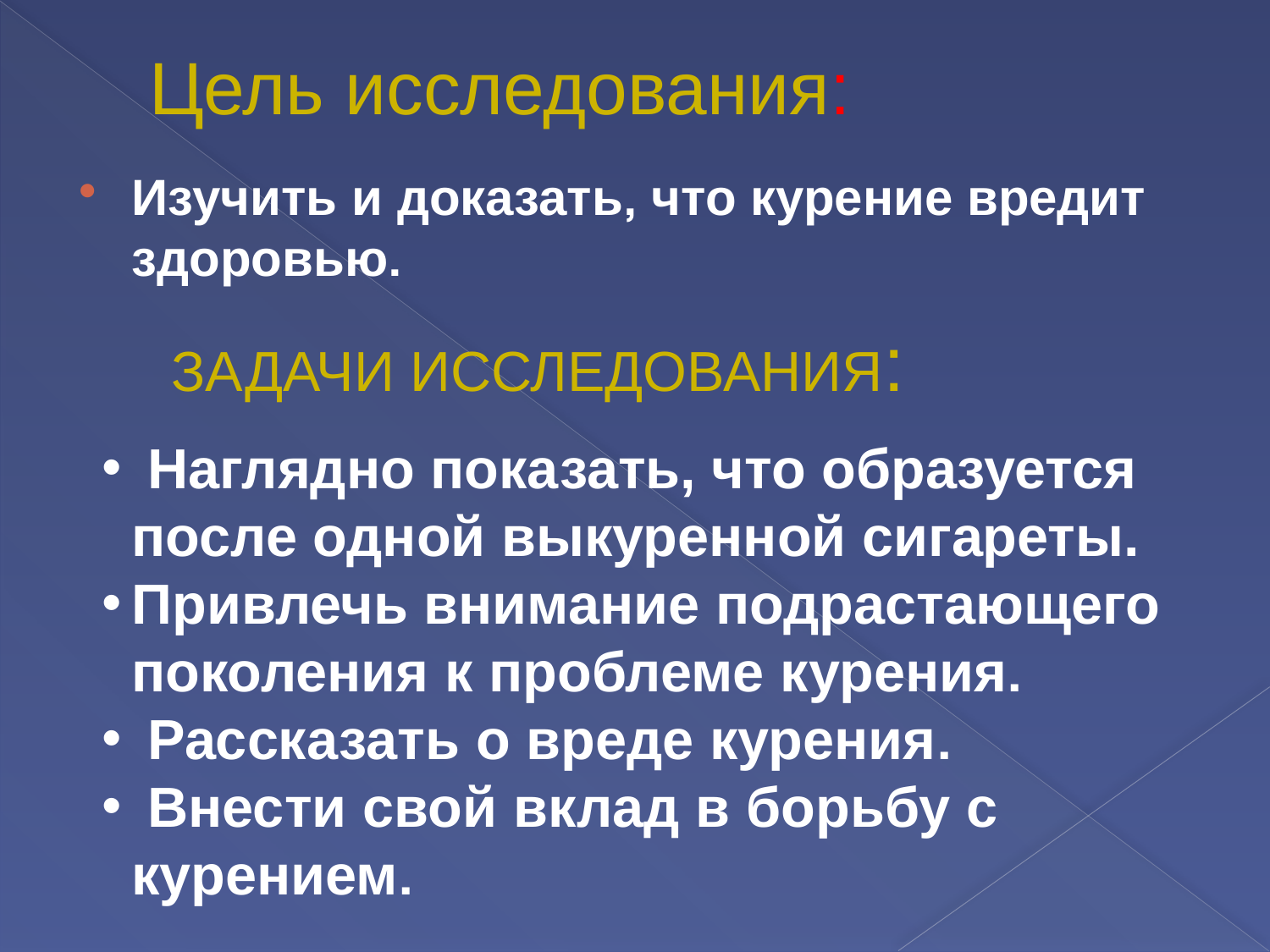

# Цель исследования:
Изучить и доказать, что курение вредит здоровью.
ЗАДАЧИ ИССЛЕДОВАНИЯ:
 Наглядно показать, что образуется после одной выкуренной сигареты.
Привлечь внимание подрастающего поколения к проблеме курения.
 Рассказать о вреде курения.
 Внести свой вклад в борьбу с курением.